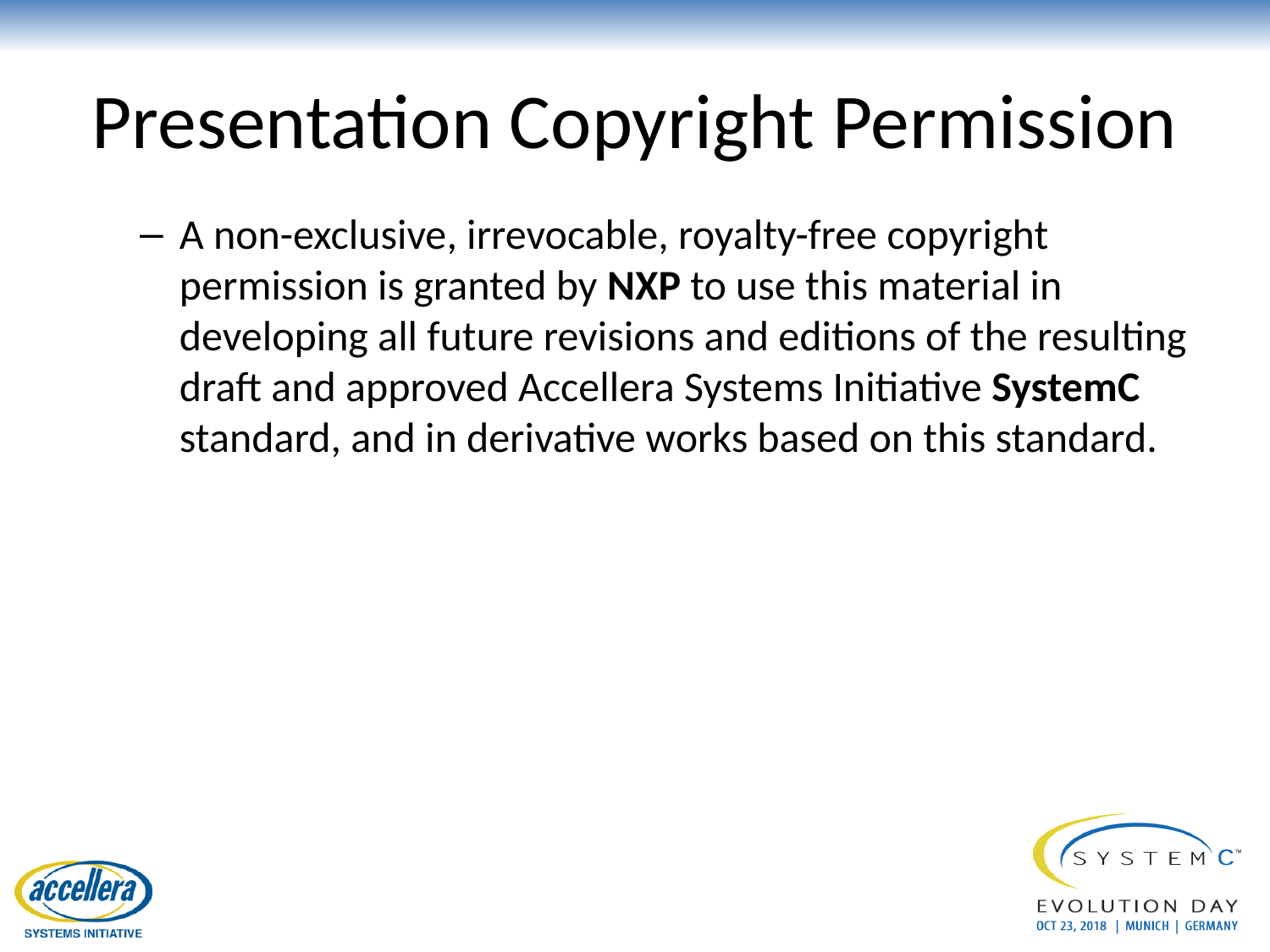

# Presentation Copyright Permission
A non-exclusive, irrevocable, royalty-free copyright permission is granted by NXP to use this material in developing all future revisions and editions of the resulting draft and approved Accellera Systems Initiative SystemC standard, and in derivative works based on this standard.